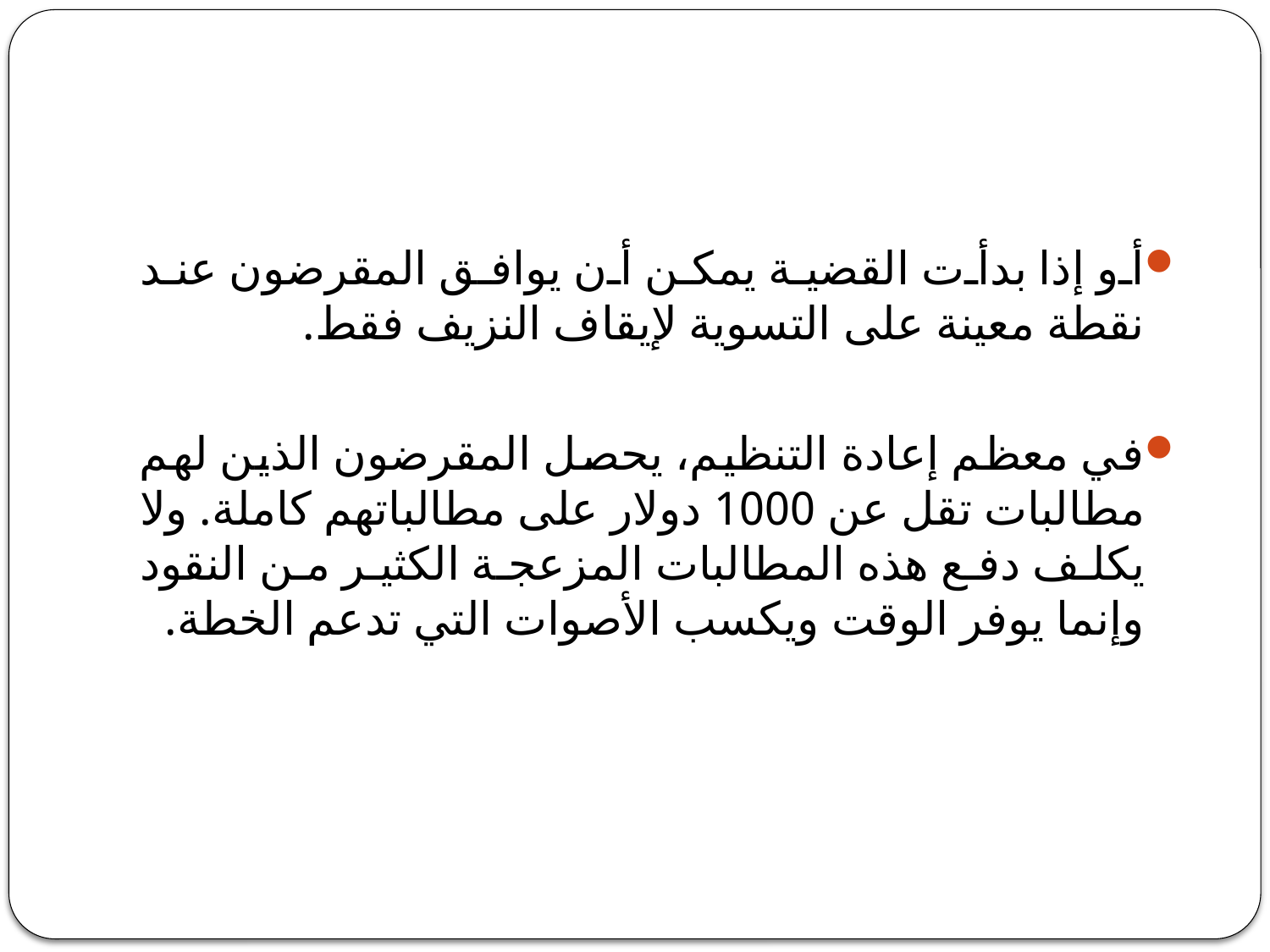

#
أو إذا بدأت القضية يمكن أن يوافق المقرضون عند نقطة معينة على التسوية لإيقاف النزيف فقط.

في معظم إعادة التنظيم، يحصل المقرضون الذين لهم مطالبات تقل عن 1000 دولار على مطالباتهم كاملة. ولا يكلف دفع هذه المطالبات المزعجة الكثير من النقود وإنما يوفر الوقت ويكسب الأصوات التي تدعم الخطة.